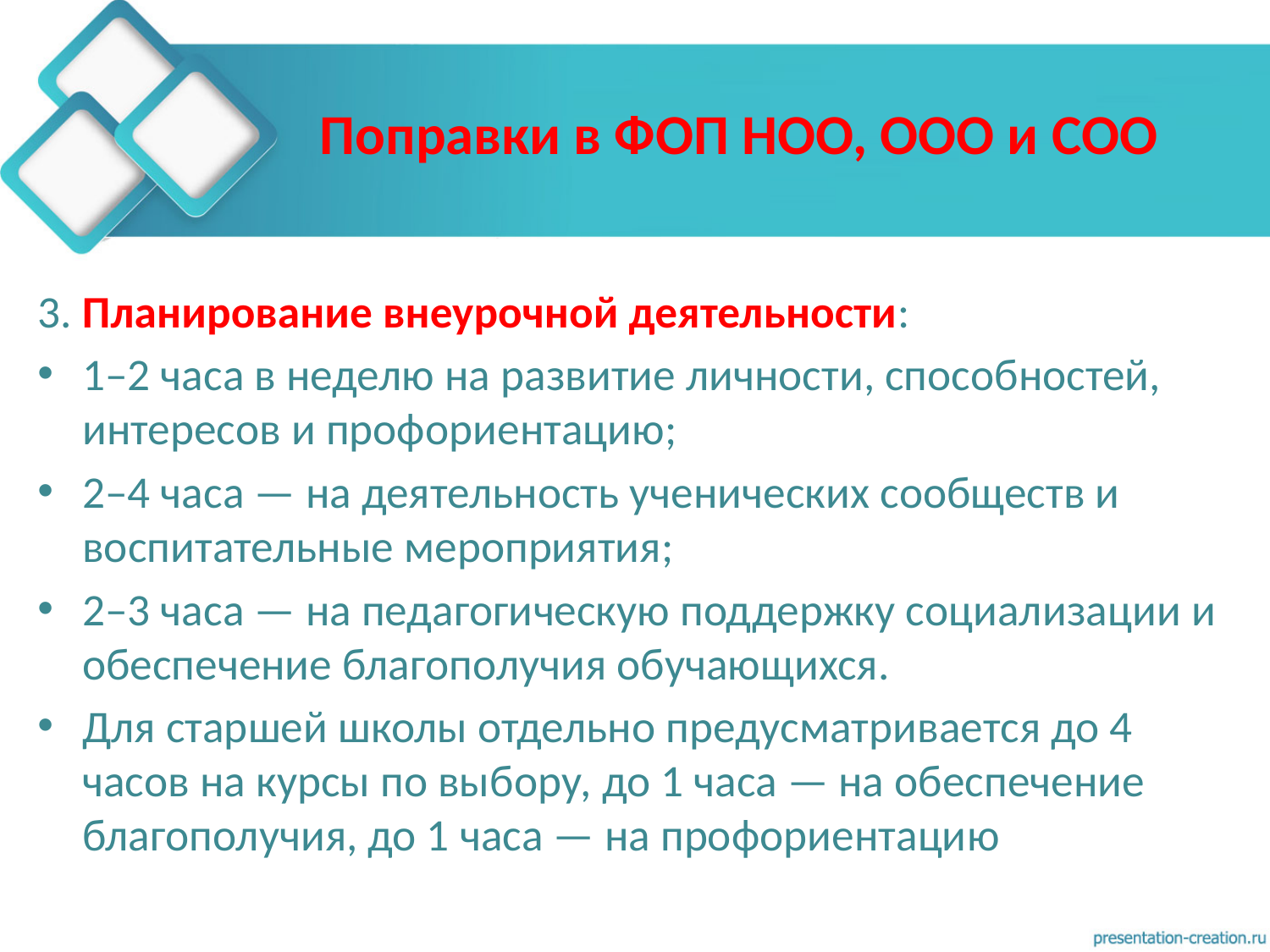

# Поправки в ФОП НОО, ООО и СОО
3. Планирование внеурочной деятельности:
1–2 часа в неделю на развитие личности, способностей, интересов и профориентацию;
2–4 часа — на деятельность ученических сообществ и воспитательные мероприятия;
2–3 часа — на педагогическую поддержку социализации и обеспечение благополучия обучающихся.
Для старшей школы отдельно предусматривается до 4 часов на курсы по выбору, до 1 часа — на обеспечение благополучия, до 1 часа — на профориентацию